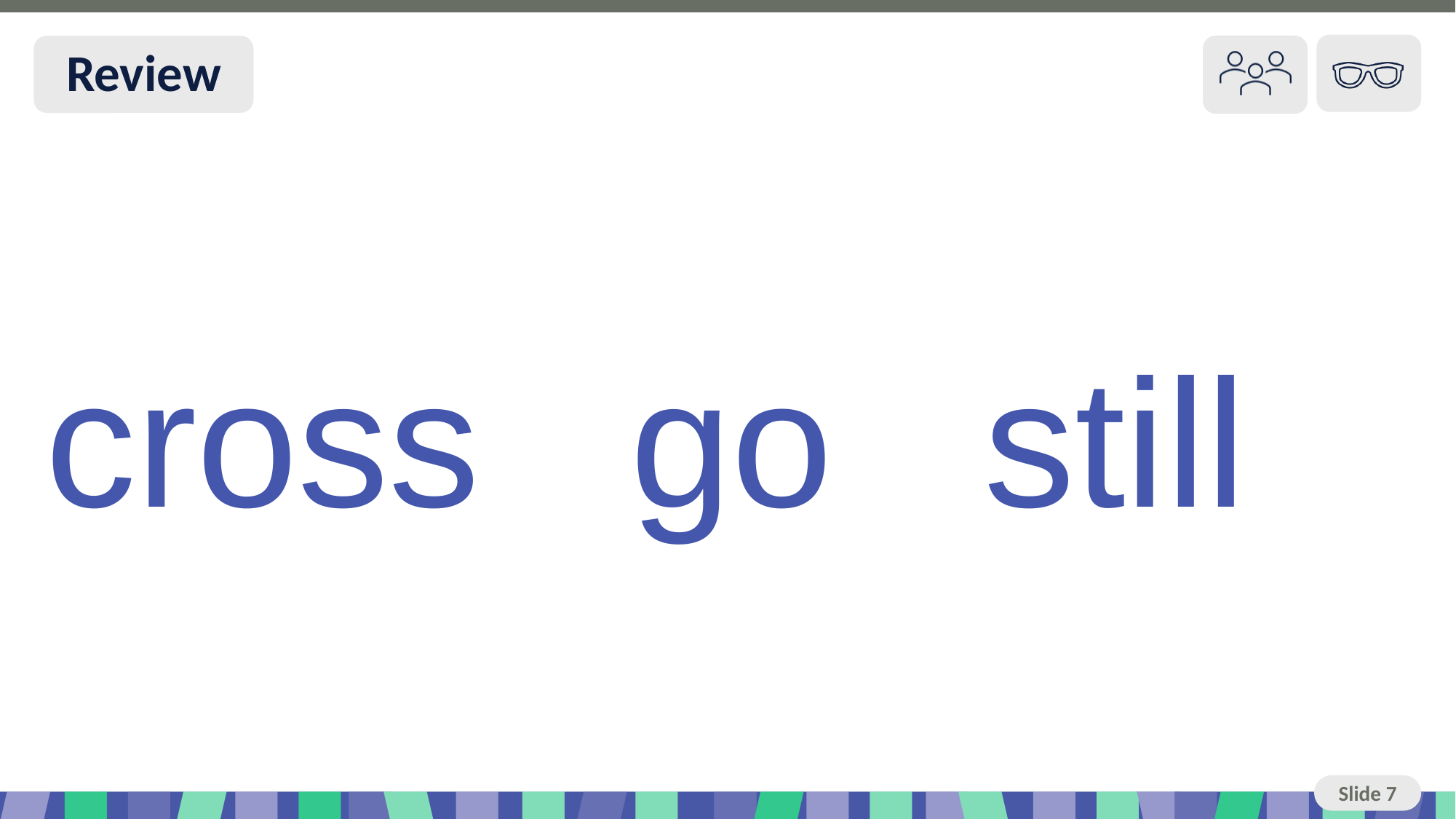

# Slide 7 Review
cross   go   still